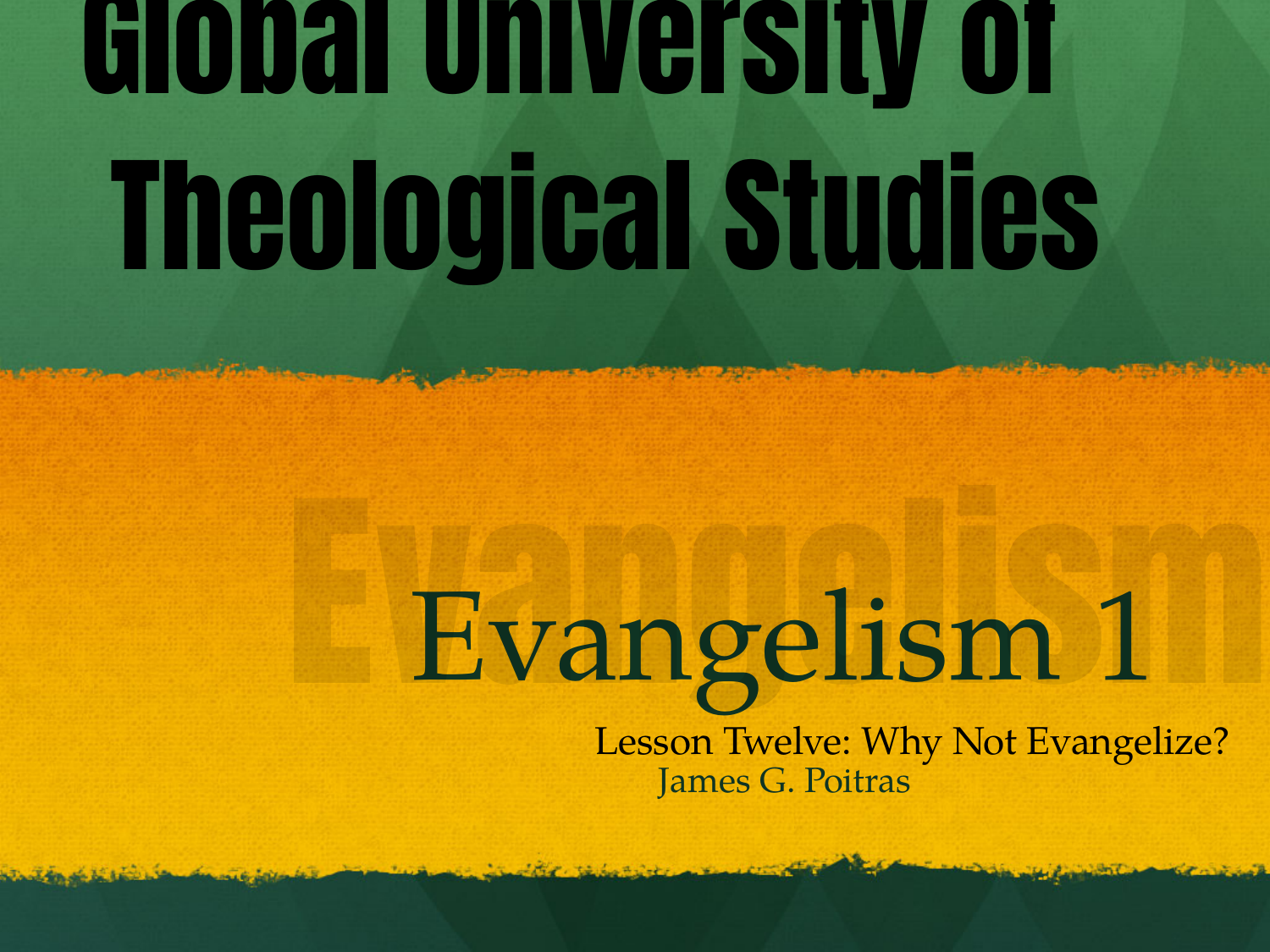

Global University of

 Theological Studies
Evangelism
# Evangelism 1
Lesson Twelve: Why Not Evangelize?
James G. Poitras